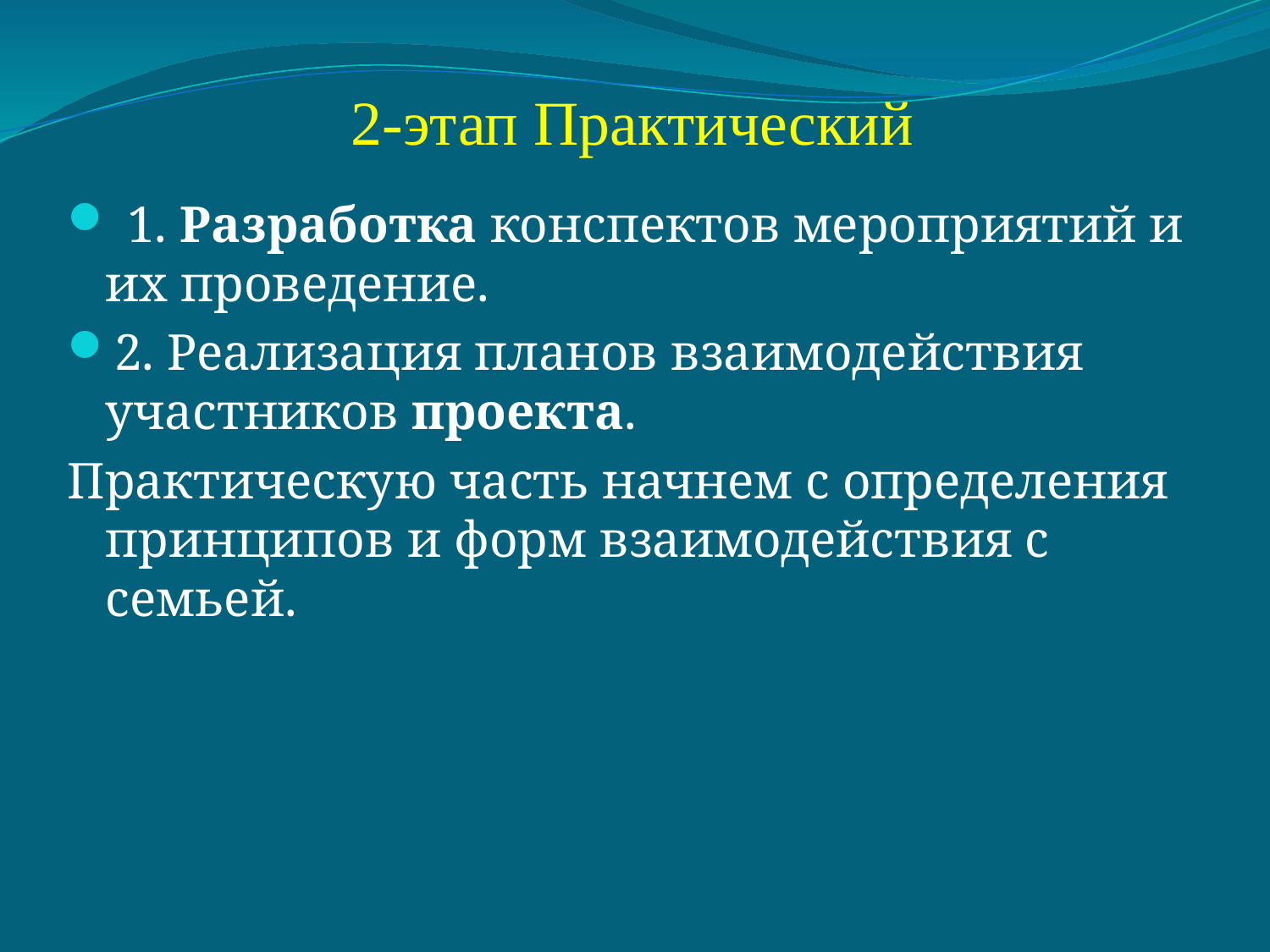

# 2-этап Практический

 1. Разработка конспектов мероприятий и их проведение.
2. Реализация планов взаимодействия участников проекта.
Практическую часть начнем с определения принципов и форм взаимодействия с семьей.